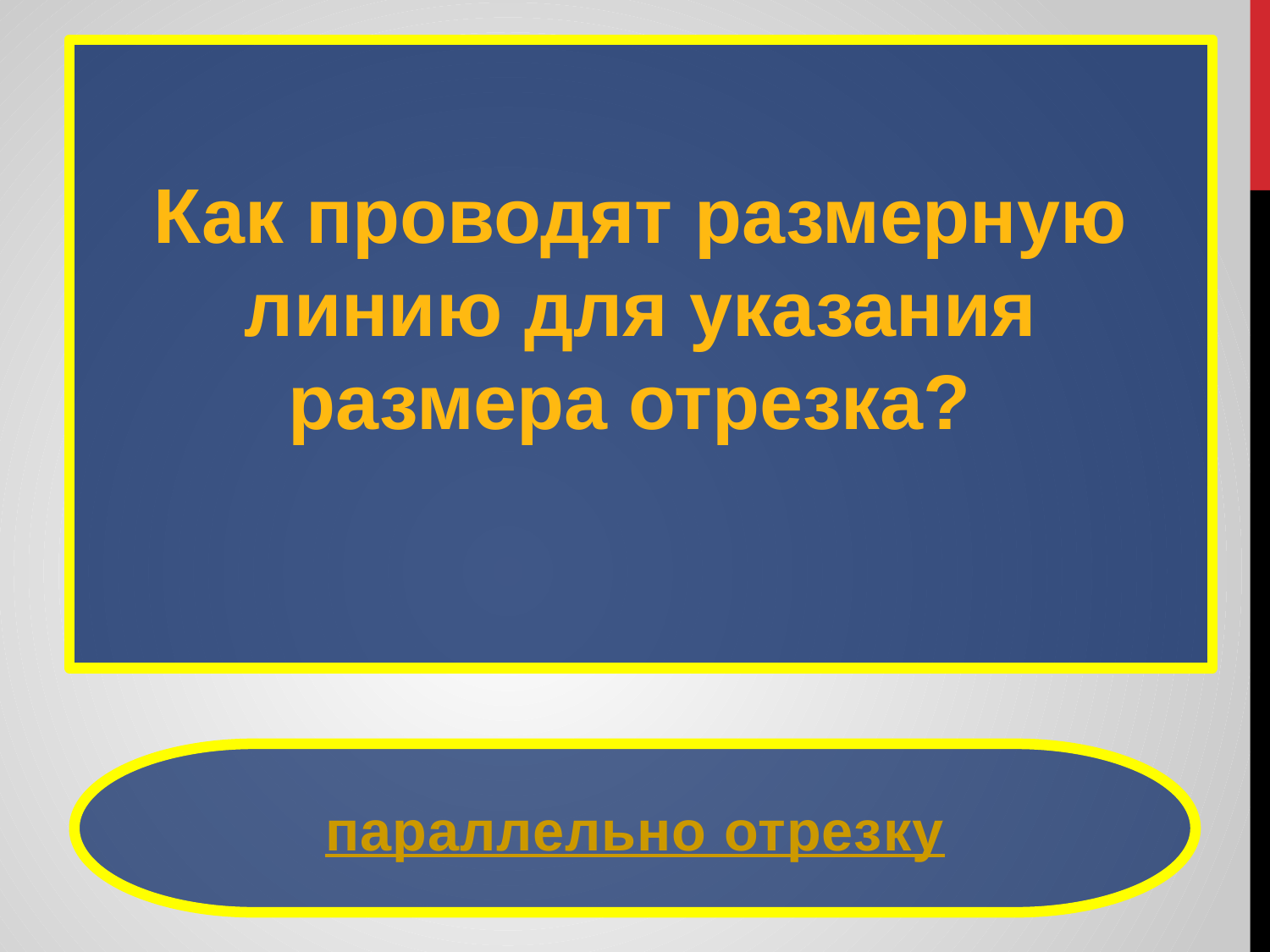

Как проводят размерную линию для указания размера отрезка?
параллельно отрезку